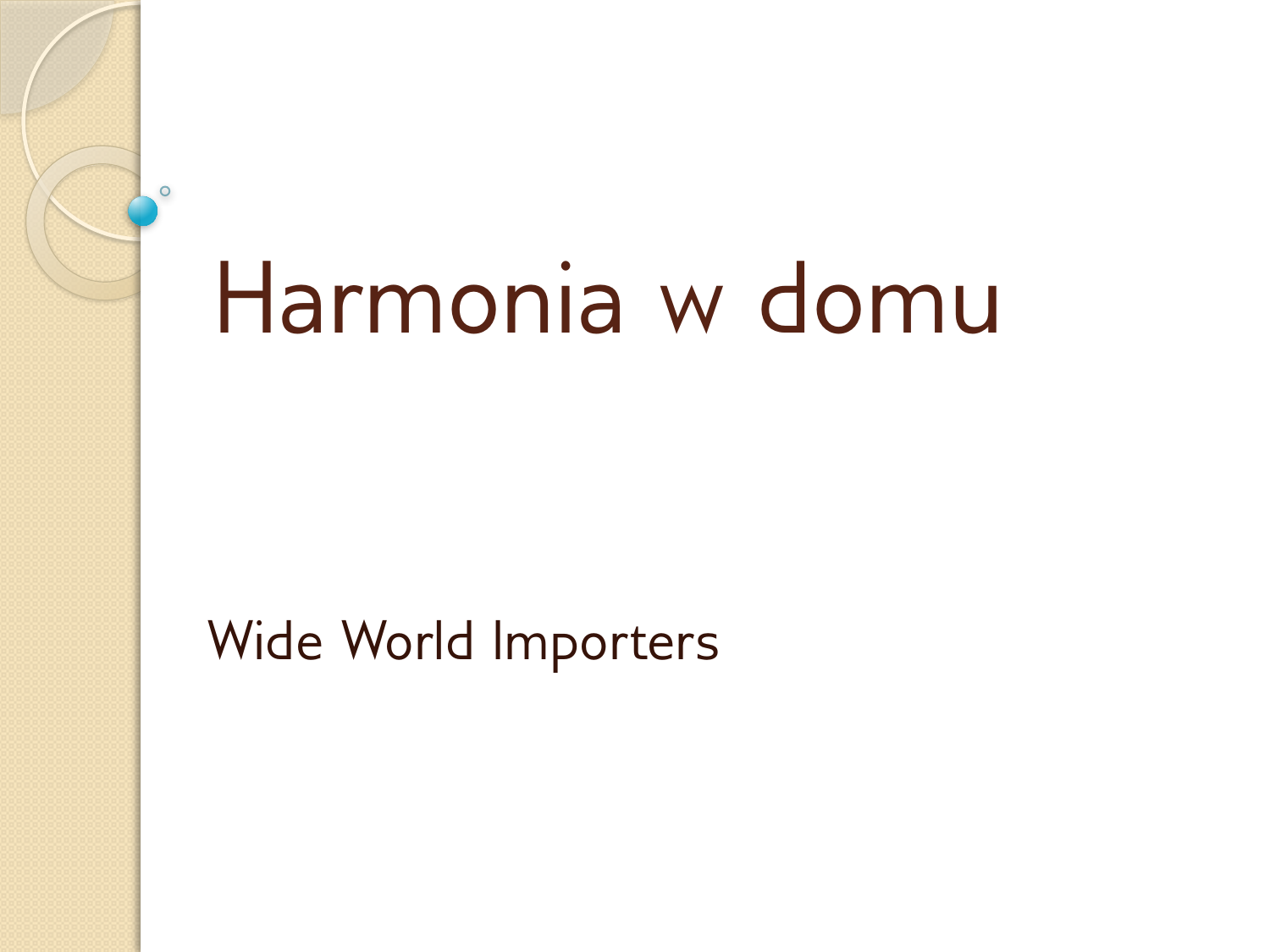

# Harmonia w domu
Wide World Importers